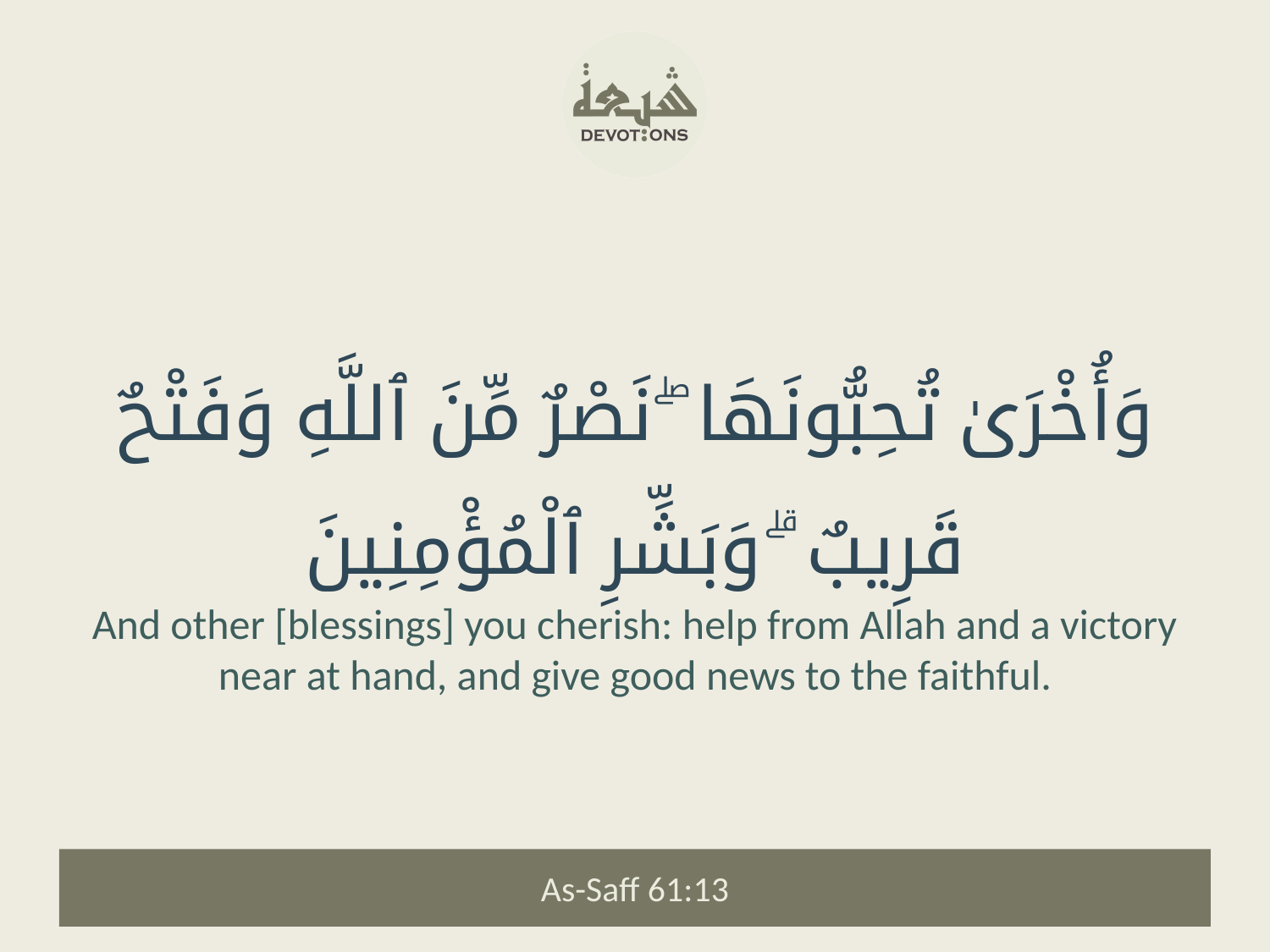

وَأُخْرَىٰ تُحِبُّونَهَا ۖ نَصْرٌ مِّنَ ٱللَّهِ وَفَتْحٌ قَرِيبٌ ۗ وَبَشِّرِ ٱلْمُؤْمِنِينَ
And other [blessings] you cherish: help from Allah and a victory near at hand, and give good news to the faithful.
As-Saff 61:13